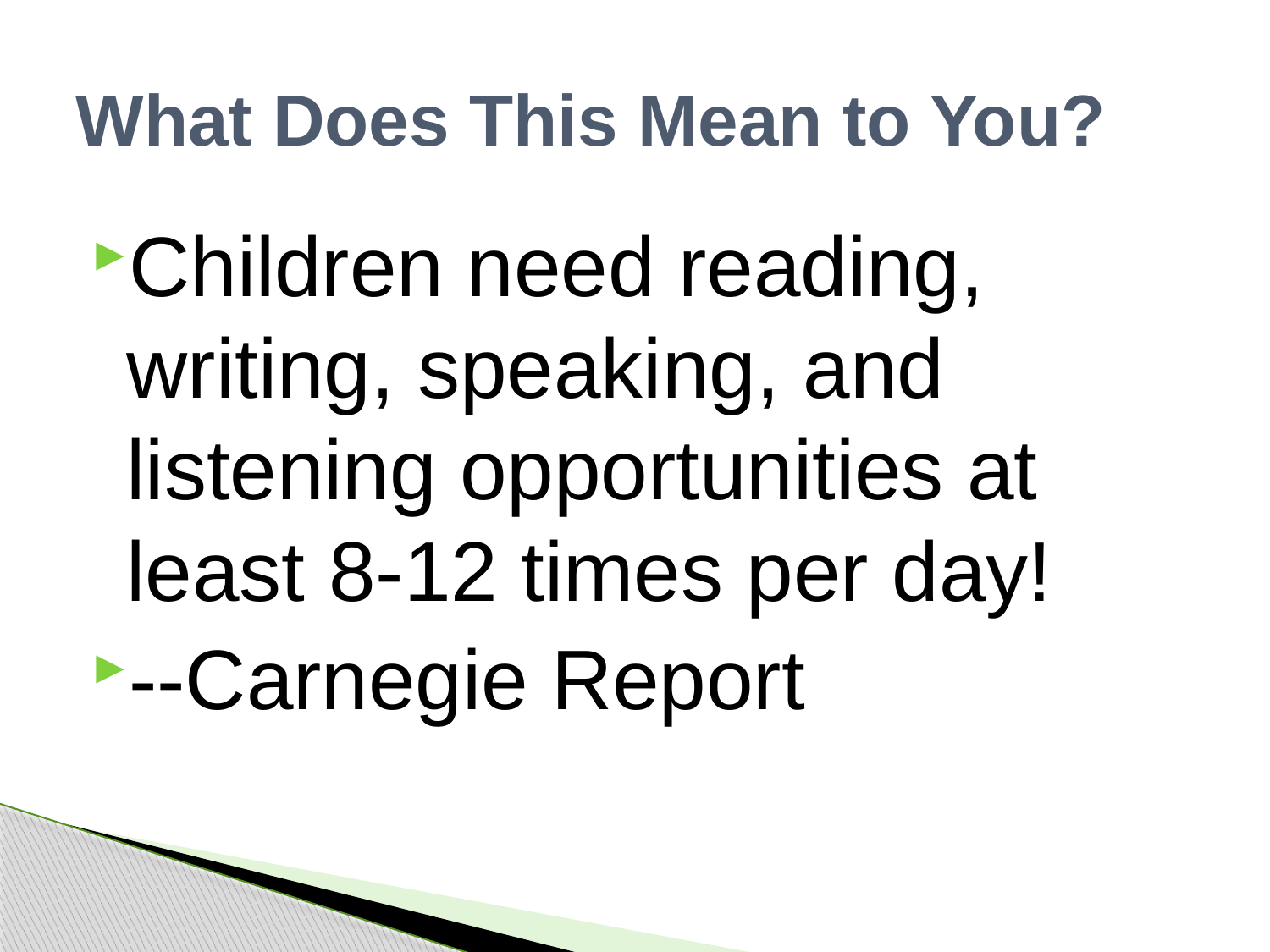

# What Does This Mean to You?
Children need reading, writing, speaking, and listening opportunities at least 8-12 times per day!
--Carnegie Report